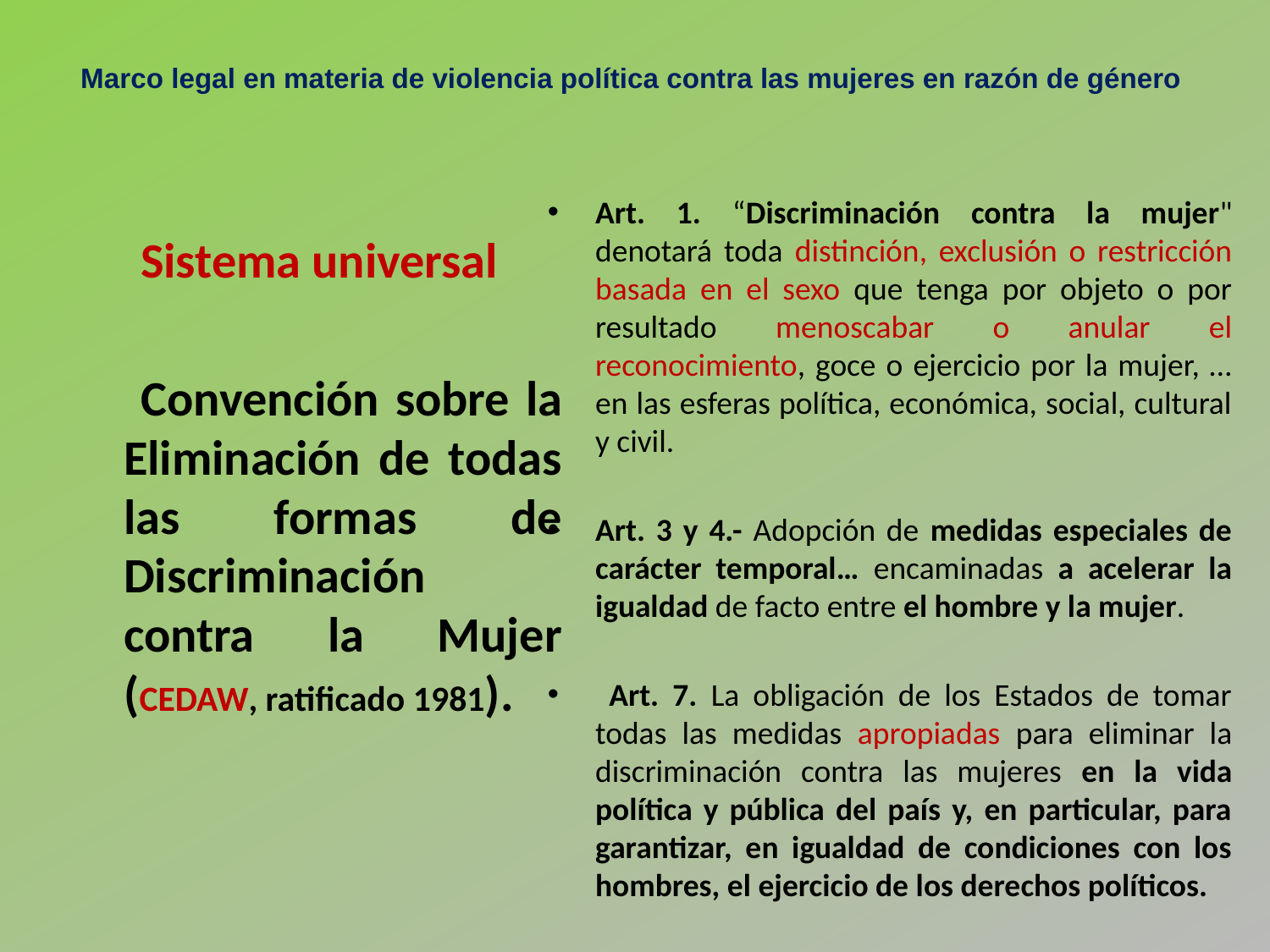

# Marco legal en materia de violencia política contra las mujeres en razón de género
Art. 1. “Discriminación contra la mujer" denotará toda distinción, exclusión o restricción basada en el sexo que tenga por objeto o por resultado menoscabar o anular el reconocimiento, goce o ejercicio por la mujer, … en las esferas política, económica, social, cultural y civil.

Art. 3 y 4.- Adopción de medidas especiales de carácter temporal… encaminadas a acelerar la igualdad de facto entre el hombre y la mujer.

 Art. 7. La obligación de los Estados de tomar todas las medidas apropiadas para eliminar la discriminación contra las mujeres en la vida política y pública del país y, en particular, para garantizar, en igualdad de condiciones con los hombres, el ejercicio de los derechos políticos.
Sistema universal

    Convención sobre la Eliminación de todas las formas de Discriminación contra la Mujer (CEDAW, ratificado 1981).